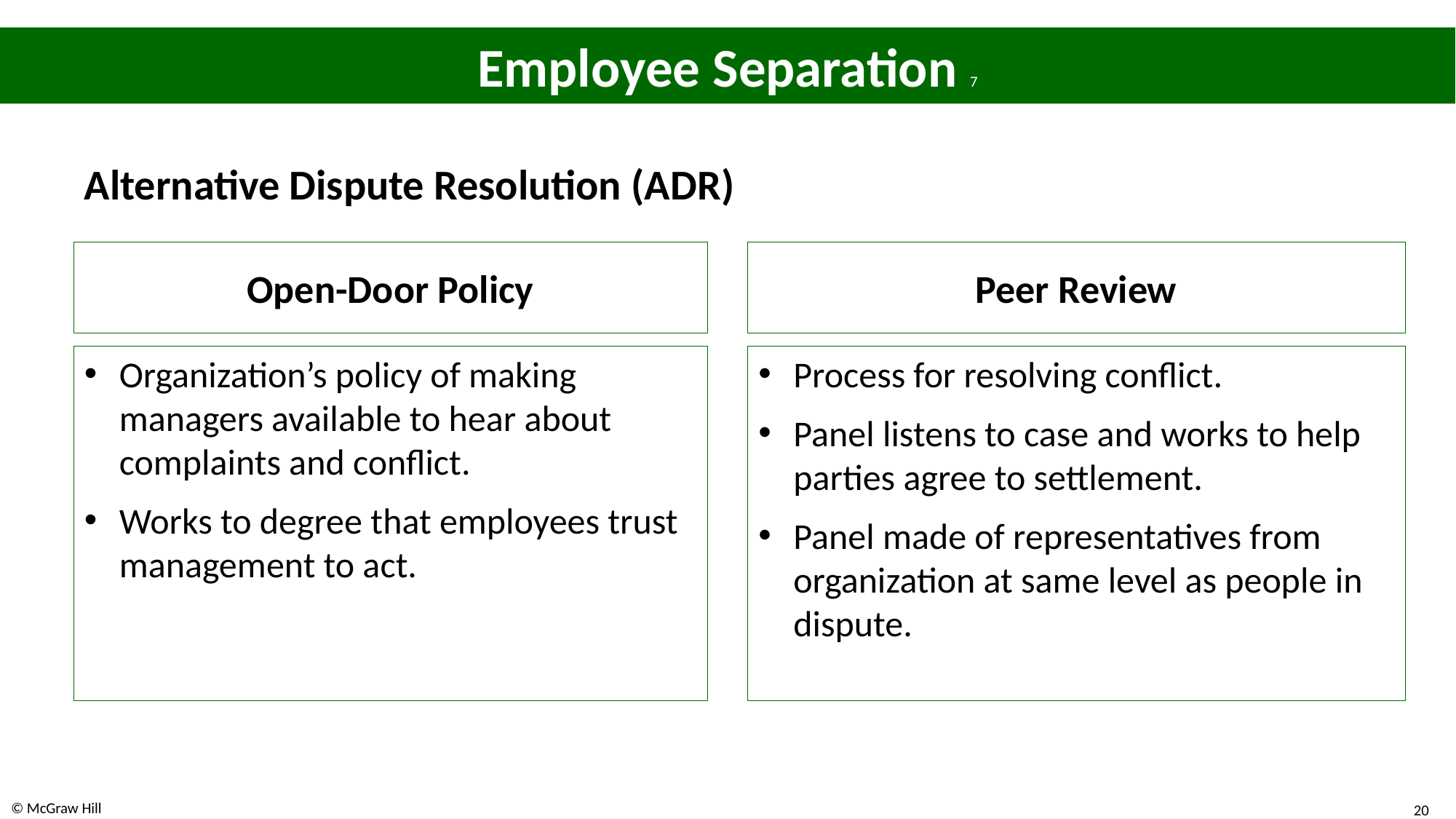

# Employee Separation 7
Alternative Dispute Resolution (A D R)
Open-Door Policy
Peer Review
Process for resolving conflict.
Panel listens to case and works to help parties agree to settlement.
Panel made of representatives from organization at same level as people in dispute.
Organization’s policy of making managers available to hear about complaints and conflict.
Works to degree that employees trust management to act.